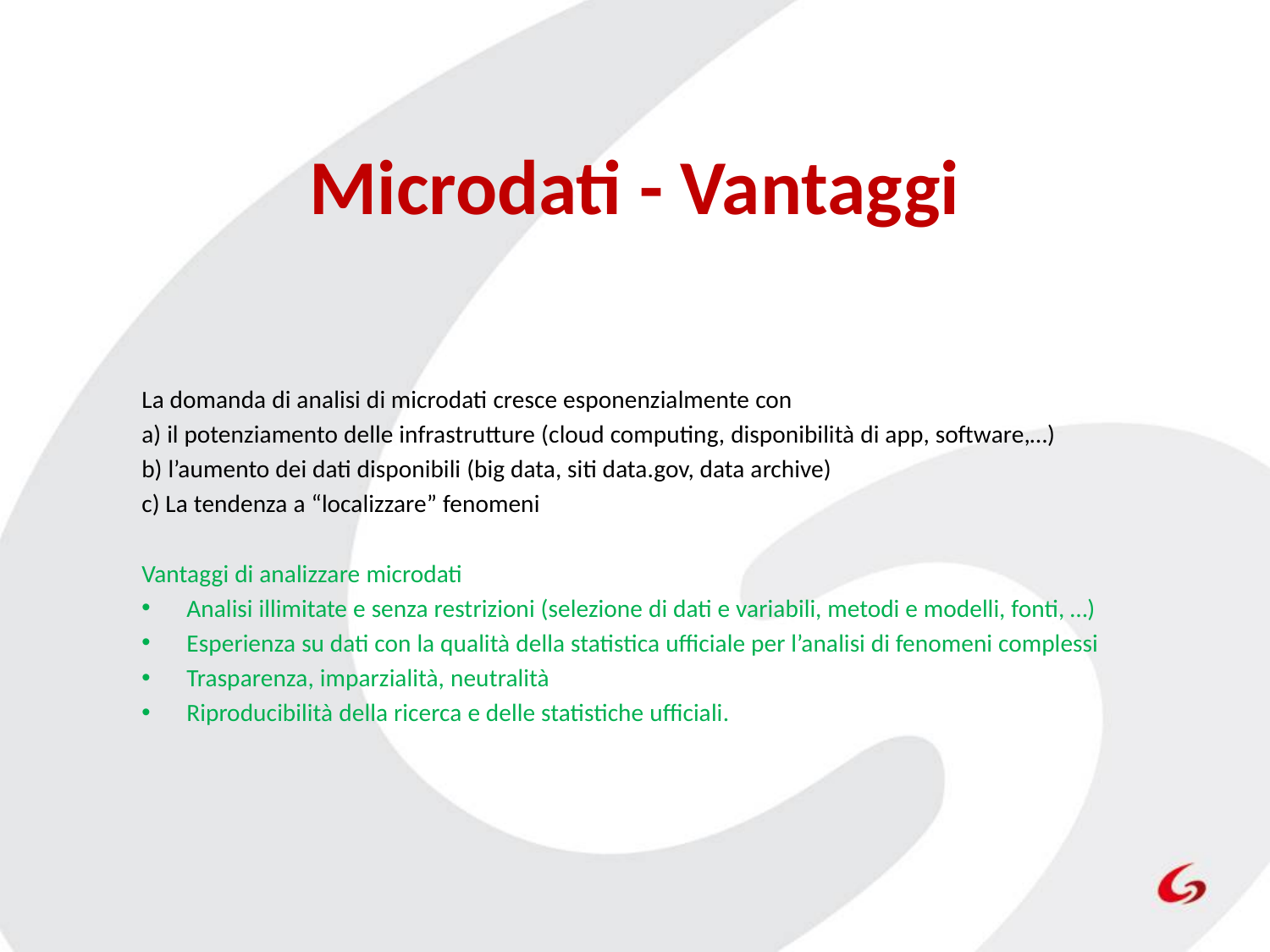

# Microdati - Vantaggi
La domanda di analisi di microdati cresce esponenzialmente con
a) il potenziamento delle infrastrutture (cloud computing, disponibilità di app, software,…)
b) l’aumento dei dati disponibili (big data, siti data.gov, data archive)
c) La tendenza a “localizzare” fenomeni

Vantaggi di analizzare microdati
Analisi illimitate e senza restrizioni (selezione di dati e variabili, metodi e modelli, fonti, …)
Esperienza su dati con la qualità della statistica ufficiale per l’analisi di fenomeni complessi
Trasparenza, imparzialità, neutralità
Riproducibilità della ricerca e delle statistiche ufficiali.